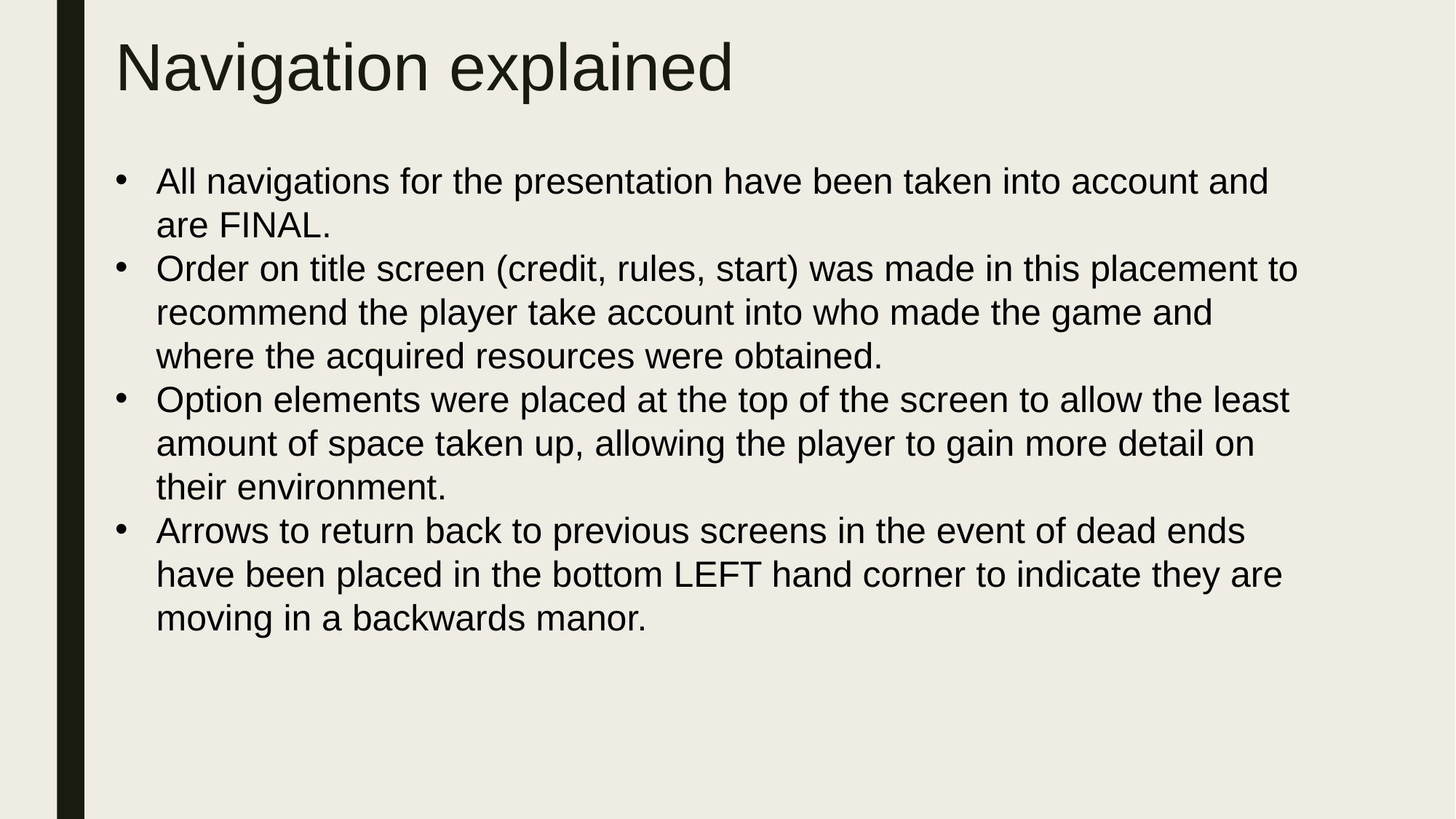

# Navigation explained
All navigations for the presentation have been taken into account and are FINAL.
Order on title screen (credit, rules, start) was made in this placement to recommend the player take account into who made the game and where the acquired resources were obtained.
Option elements were placed at the top of the screen to allow the least amount of space taken up, allowing the player to gain more detail on their environment.
Arrows to return back to previous screens in the event of dead ends have been placed in the bottom LEFT hand corner to indicate they are moving in a backwards manor.